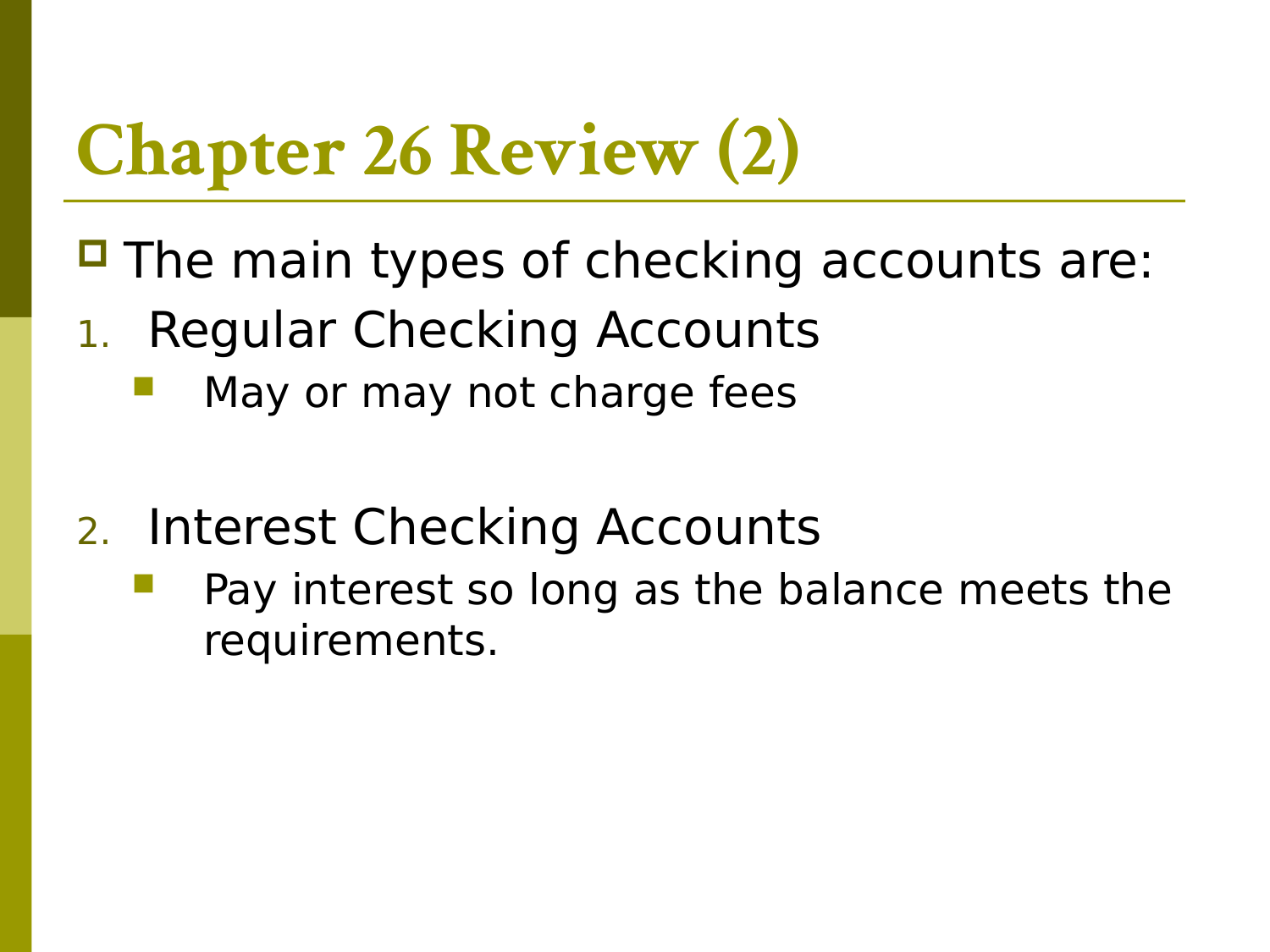

# Chapter 26 Review (2)
The main types of checking accounts are:
Regular Checking Accounts
May or may not charge fees

Interest Checking Accounts
Pay interest so long as the balance meets the requirements.